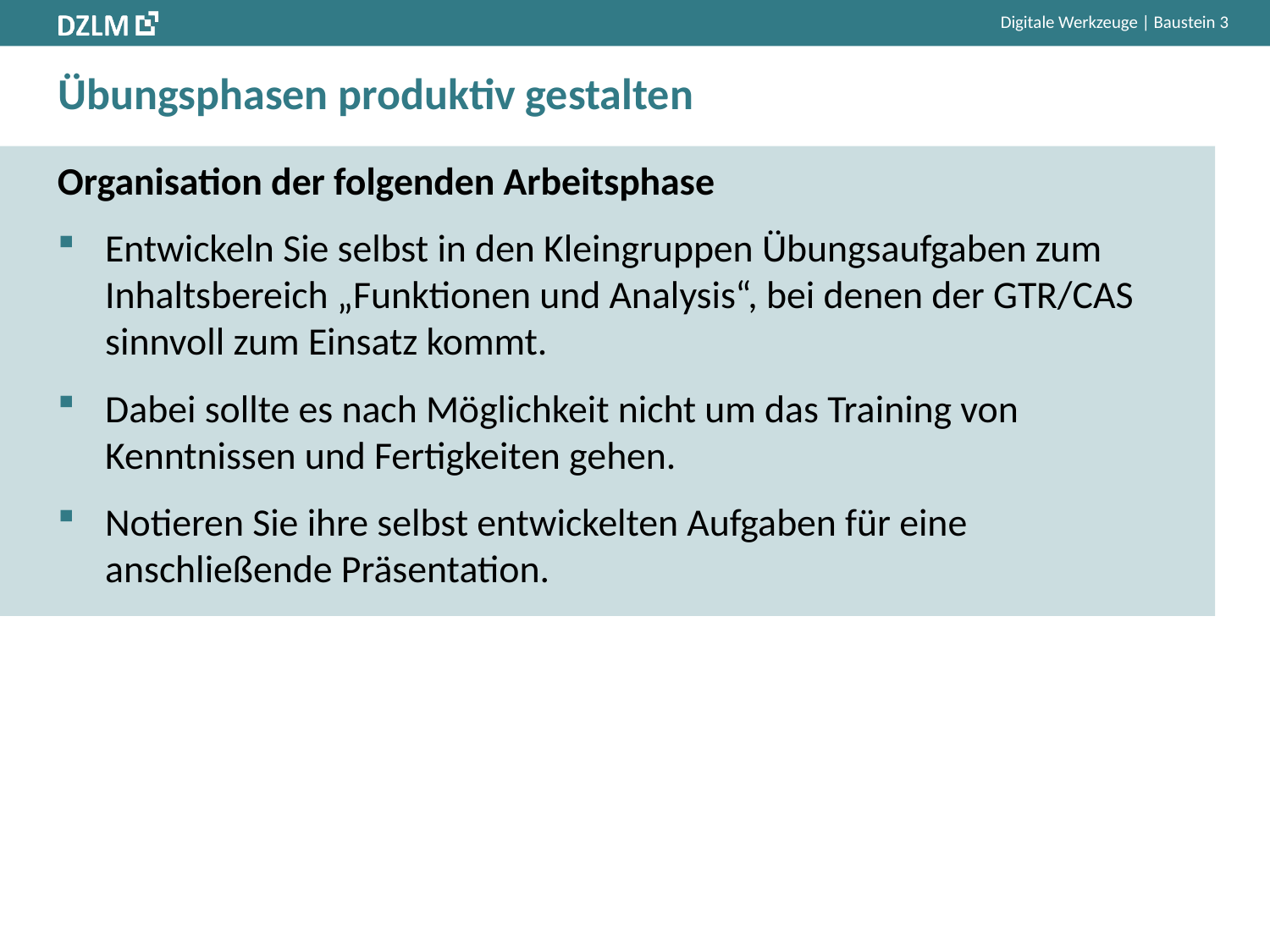

# Übungsphasen produktiv gestalten

Organisation der folgenden Arbeitsphase
Entwickeln Sie selbst in den Kleingruppen Übungsaufgaben zum Inhaltsbereich „Funktionen und Analysis“, bei denen der GTR/CAS sinnvoll zum Einsatz kommt.
Dabei sollte es nach Möglichkeit nicht um das Training von Kenntnissen und Fertigkeiten gehen.
Notieren Sie ihre selbst entwickelten Aufgaben für eine anschließende Präsentation.